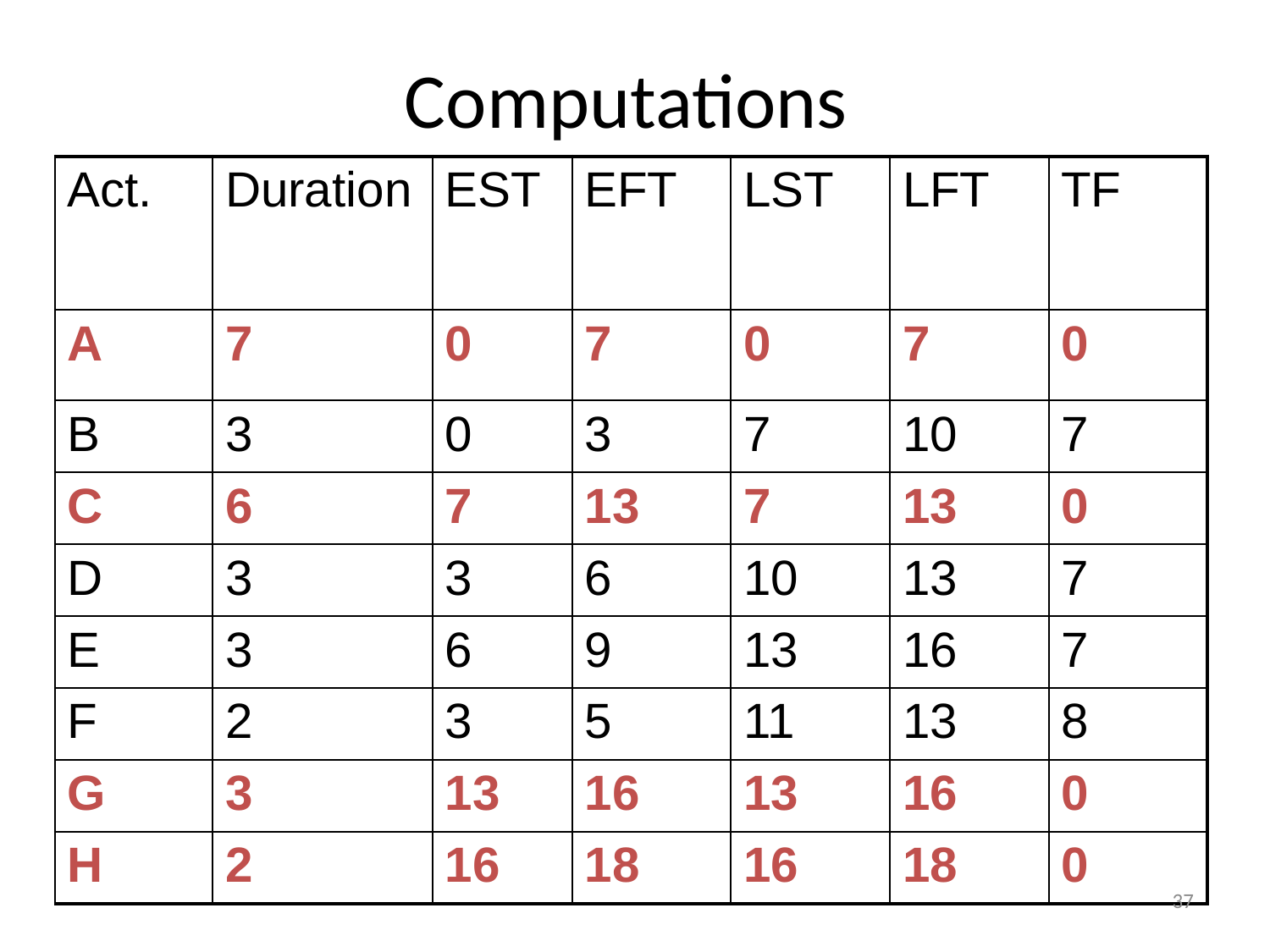

# Computations
| Act. | Duration | EST | EFT | LST | LFT | TF |
| --- | --- | --- | --- | --- | --- | --- |
| A | 7 | 0 | 7 | 0 | 7 | 0 |
| B | 3 | 0 | 3 | 7 | 10 | 7 |
| C | 6 | 7 | 13 | 7 | 13 | 0 |
| D | 3 | 3 | 6 | 10 | 13 | 7 |
| E | 3 | 6 | 9 | 13 | 16 | 7 |
| F | 2 | 3 | 5 | 11 | 13 | 8 |
| G | 3 | 13 | 16 | 13 | 16 | 0 |
| H | 2 | 16 | 18 | 16 | 18 | 0 |
37